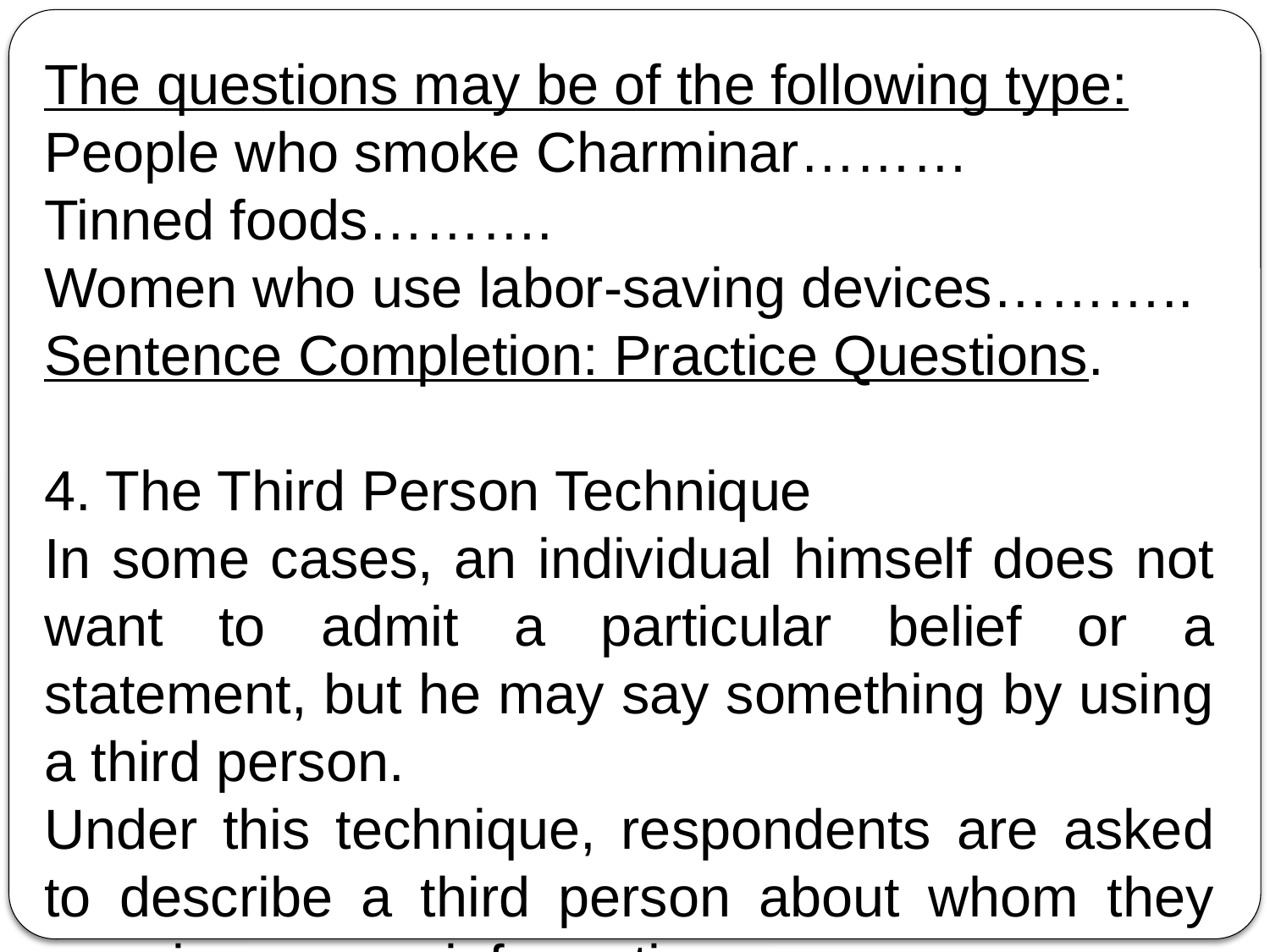

The questions may be of the following type:
People who smoke Charminar………
Tinned foods……….
Women who use labor-saving devices………..
Sentence Completion: Practice Questions.

4. The Third Person Technique
In some cases, an individual himself does not want to admit a particular belief or a statement, but he may say something by using a third person.
Under this technique, respondents are asked to describe a third person about whom they are given some information.